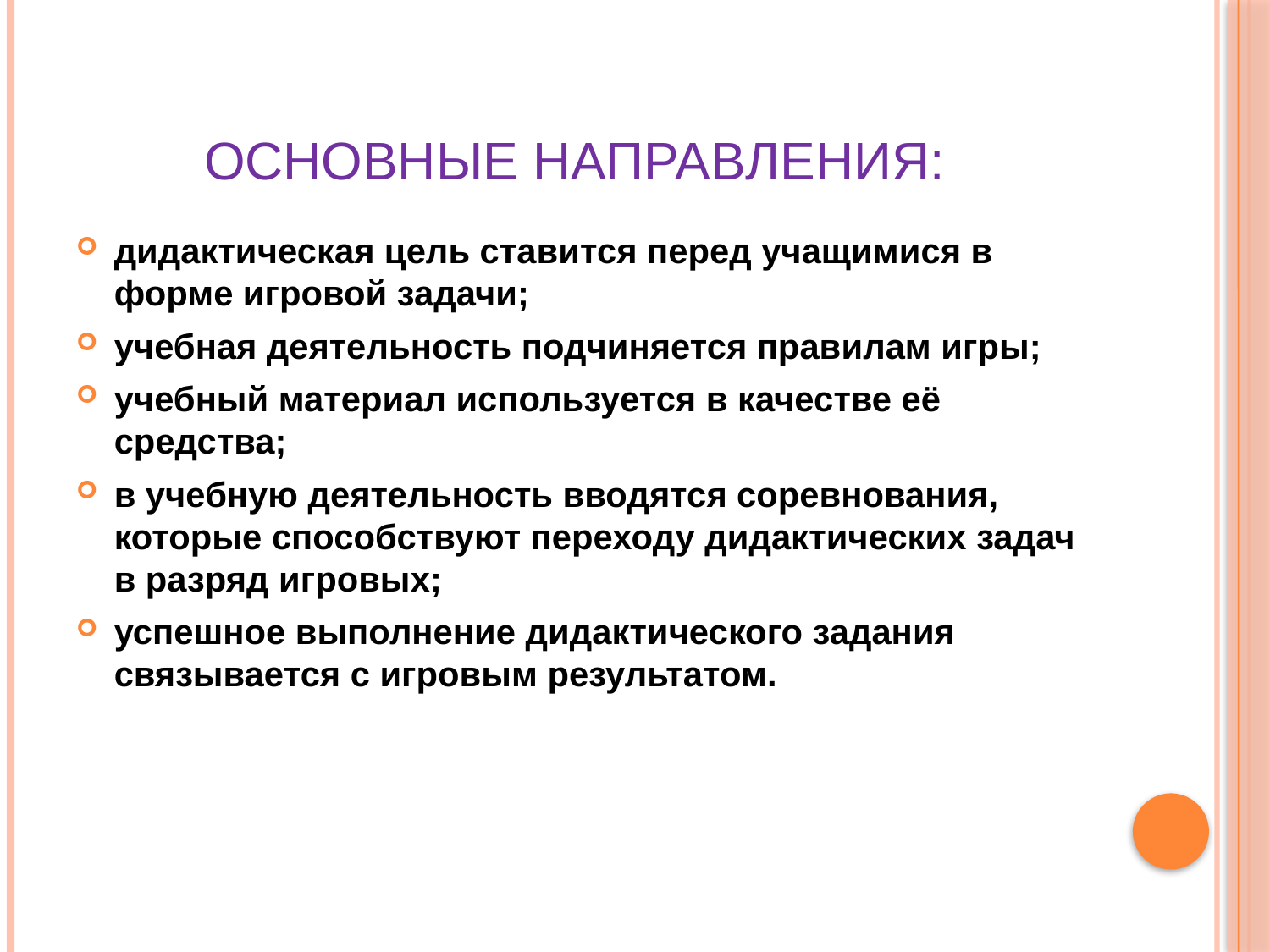

# Основные направления:
дидактическая цель ставится перед учащимися в форме игровой задачи;
учебная деятельность подчиняется правилам игры;
учебный материал используется в качестве её средства;
в учебную деятельность вводятся соревнования, которые способствуют переходу дидактических задач в разряд игровых;
успешное выполнение дидактического задания связывается с игровым результатом.